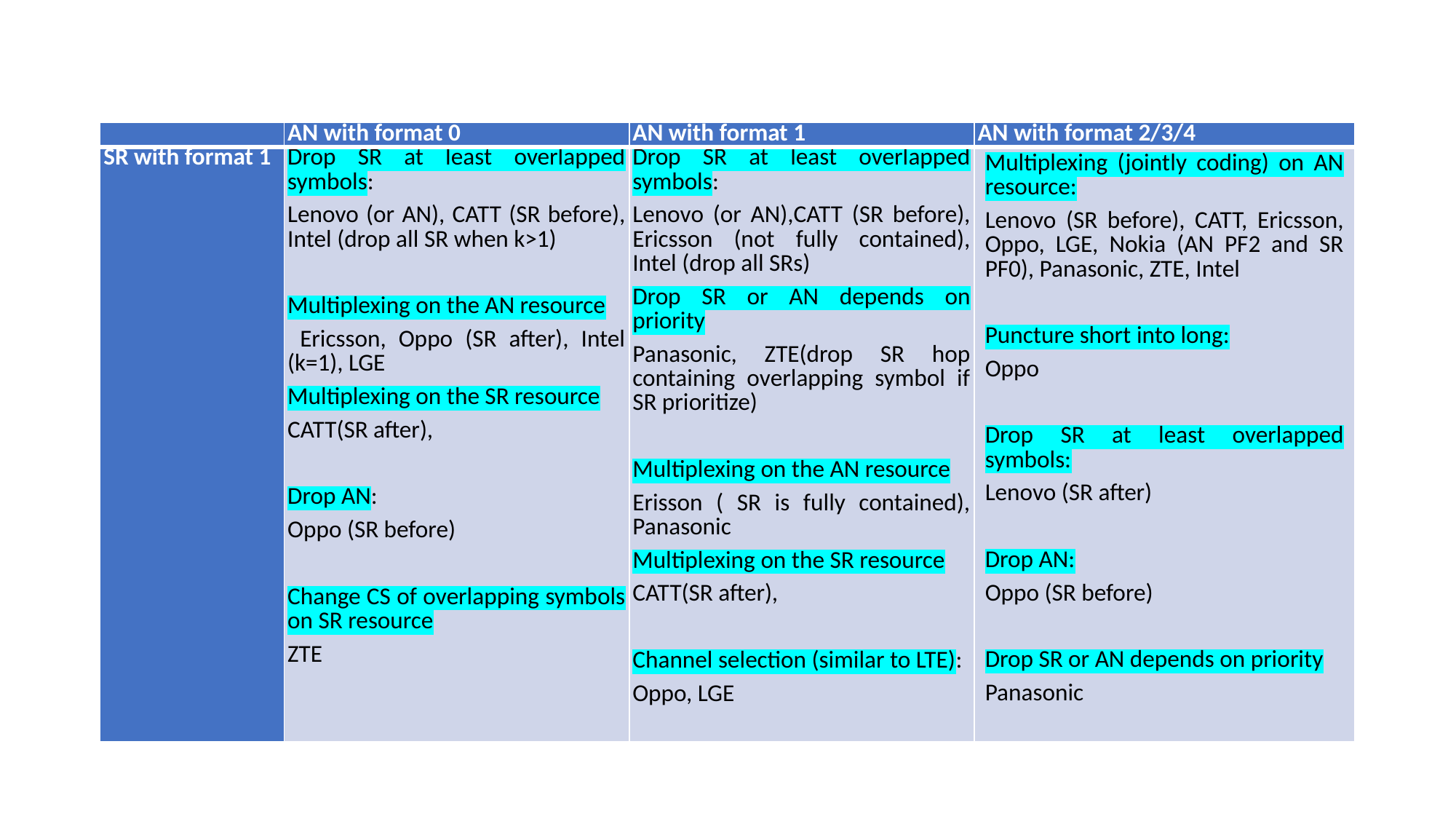

#
|  | AN with format 0 | AN with format 1 | AN with format 2/3/4 |
| --- | --- | --- | --- |
| SR with format 1 | Drop SR at least overlapped symbols: Lenovo (or AN), CATT (SR before), Intel (drop all SR when k>1)   Multiplexing on the AN resource Ericsson, Oppo (SR after), Intel (k=1), LGE Multiplexing on the SR resource CATT(SR after),   Drop AN: Oppo (SR before)   Change CS of overlapping symbols on SR resource ZTE | Drop SR at least overlapped symbols: Lenovo (or AN),CATT (SR before), Ericsson (not fully contained), Intel (drop all SRs) Drop SR or AN depends on priority Panasonic, ZTE(drop SR hop containing overlapping symbol if SR prioritize)   Multiplexing on the AN resource Erisson ( SR is fully contained), Panasonic Multiplexing on the SR resource CATT(SR after),   Channel selection (similar to LTE): Oppo, LGE | Multiplexing (jointly coding) on AN resource: Lenovo (SR before), CATT, Ericsson, Oppo, LGE, Nokia (AN PF2 and SR PF0), Panasonic, ZTE, Intel   Puncture short into long: Oppo   Drop SR at least overlapped symbols: Lenovo (SR after)   Drop AN: Oppo (SR before)   Drop SR or AN depends on priority Panasonic |